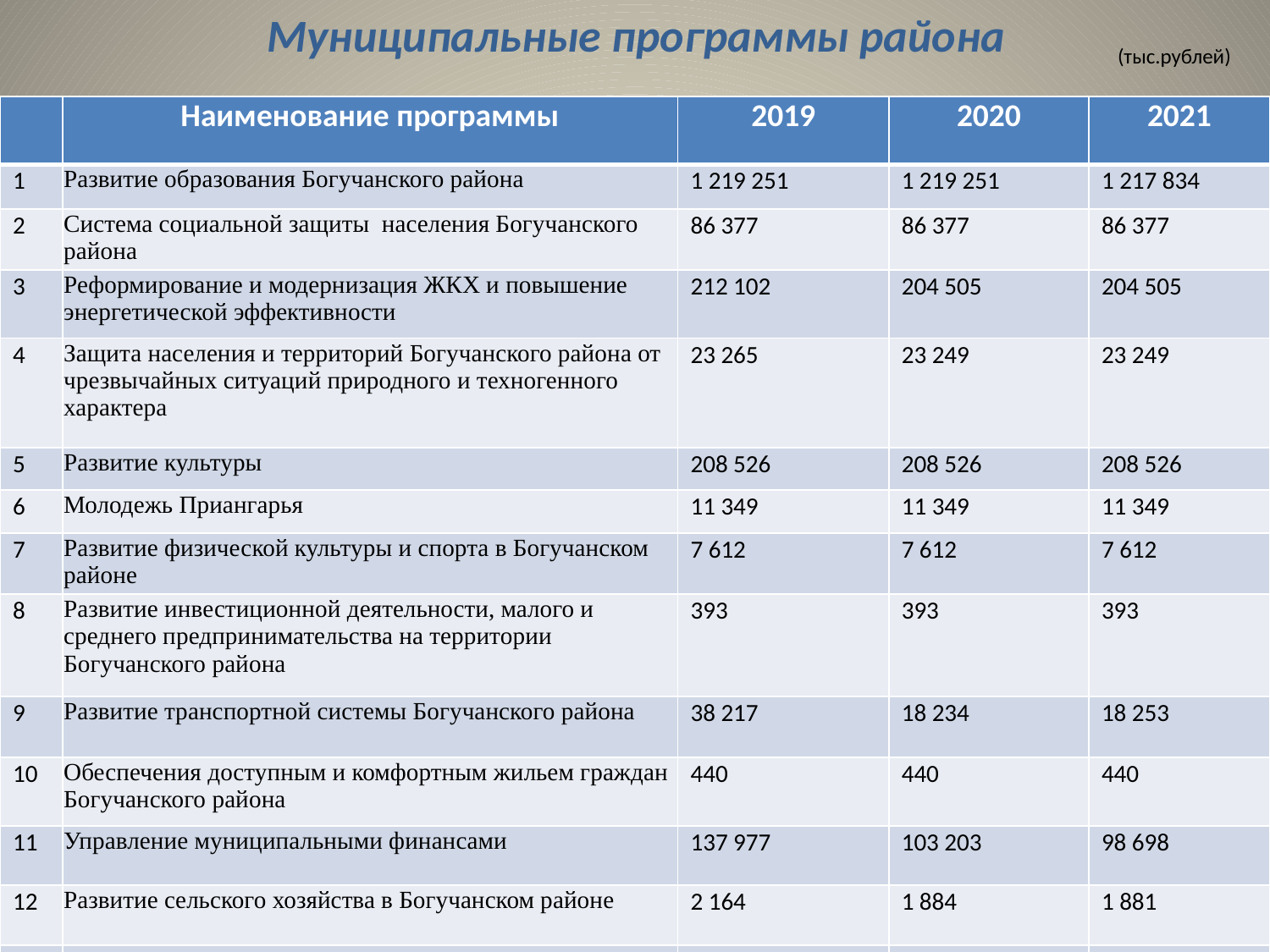

# Муниципальные программы района
(тыс.рублей)
|  | Наименование программы | 2019 | 2020 | 2021 |
| --- | --- | --- | --- | --- |
| 1 | Развитие образования Богучанского района | 1 219 251 | 1 219 251 | 1 217 834 |
| 2 | Система социальной защиты населения Богучанского района | 86 377 | 86 377 | 86 377 |
| 3 | Реформирование и модернизация ЖКХ и повышение энергетической эффективности | 212 102 | 204 505 | 204 505 |
| 4 | Защита населения и территорий Богучанского района от чрезвычайных ситуаций природного и техногенного характера | 23 265 | 23 249 | 23 249 |
| 5 | Развитие культуры | 208 526 | 208 526 | 208 526 |
| 6 | Молодежь Приангарья | 11 349 | 11 349 | 11 349 |
| 7 | Развитие физической культуры и спорта в Богучанском районе | 7 612 | 7 612 | 7 612 |
| 8 | Развитие инвестиционной деятельности, малого и среднего предпринимательства на территории Богучанского района | 393 | 393 | 393 |
| 9 | Развитие транспортной системы Богучанского района | 38 217 | 18 234 | 18 253 |
| 10 | Обеспечения доступным и комфортным жильем граждан Богучанского района | 440 | 440 | 440 |
| 11 | Управление муниципальными финансами | 137 977 | 103 203 | 98 698 |
| 12 | Развитие сельского хозяйства в Богучанском районе | 2 164 | 1 884 | 1 881 |
|  | Всего | 1 947 673 | 1 885 022 | 1 879 117 |
|  | Расходы районного бюджета | 2 067 780 | 1 945 498 | 1 948 329 |
|  | Доля программных расходов, % | 94,19 | 96,89 | 96,45 |